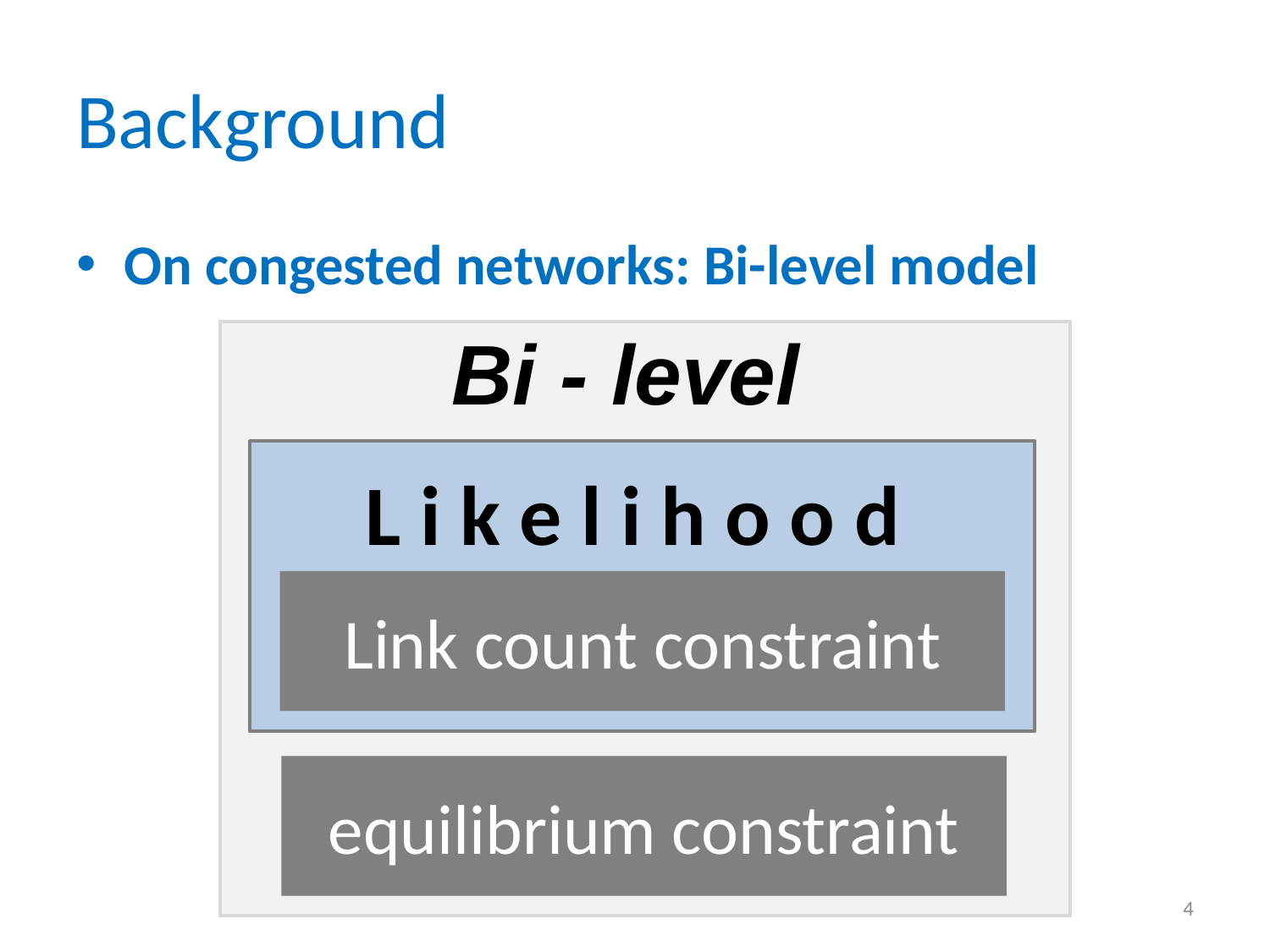

# Background
On congested networks: Bi-level model
Bi - level

L i k e l i h o o d
Link count constraint
equilibrium constraint
4